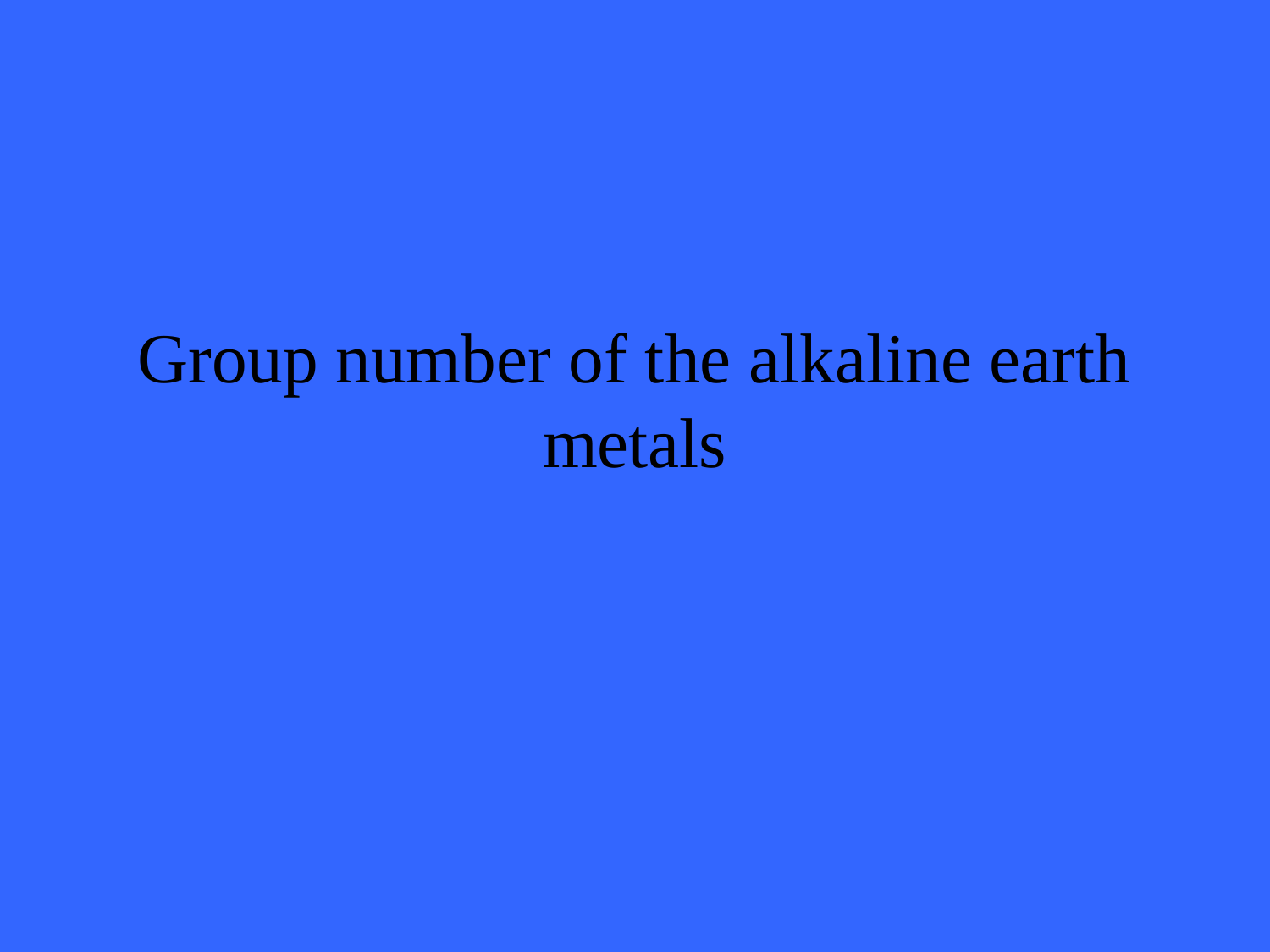

# Group number of the alkaline earth metals